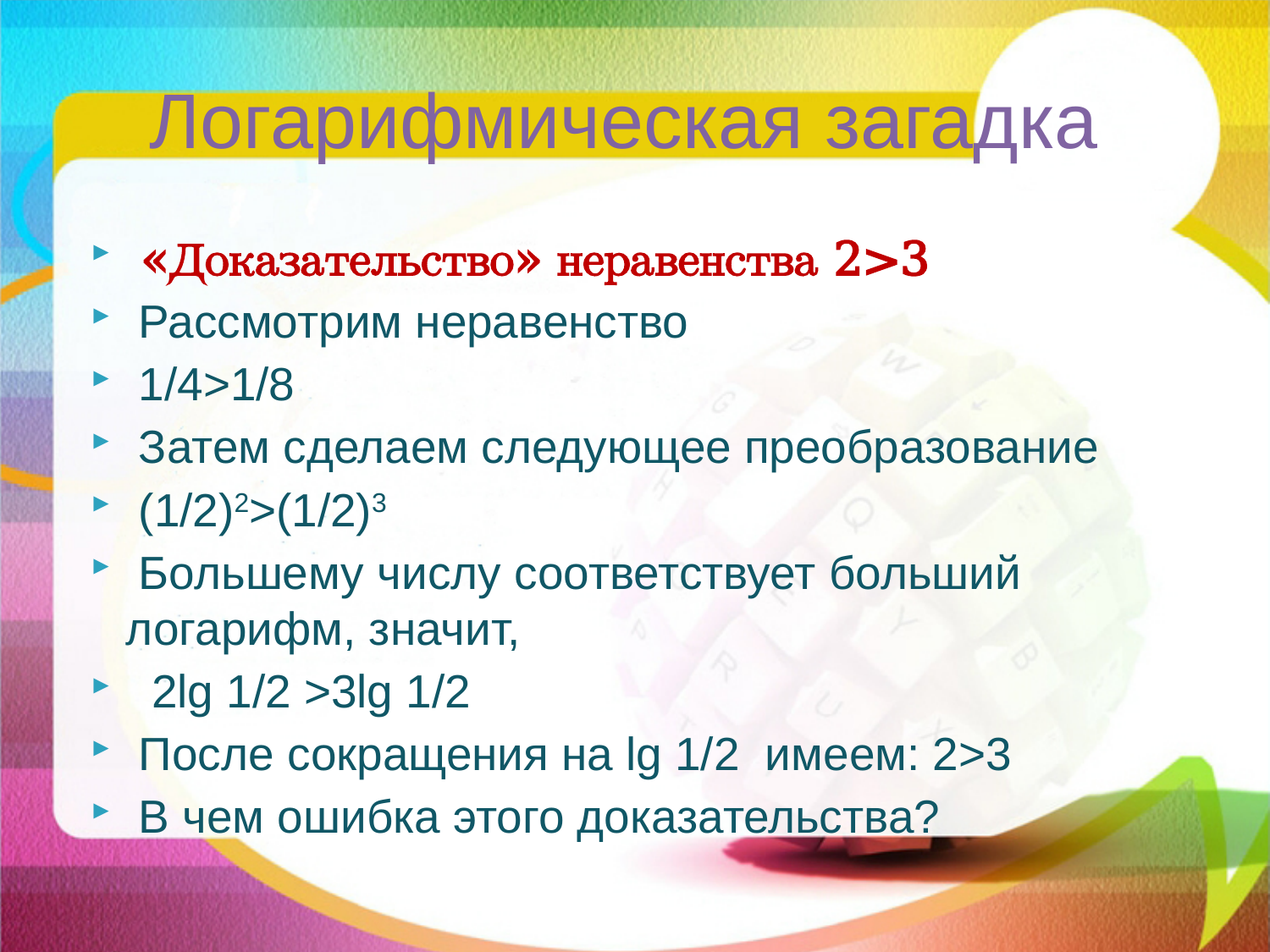

# Логарифмическая загадка
 «Доказательство» неравенства 2>3
 Рассмотрим неравенство
 1/4>1/8
 Затем сделаем следующее преобразование
 (1/2)2>(1/2)3
 Большему числу соответствует больший логарифм, значит,
  2lg 1/2 >3lg 1/2
 После сокращения на lg 1/2  имеем: 2>3
 В чем ошибка этого доказательства?